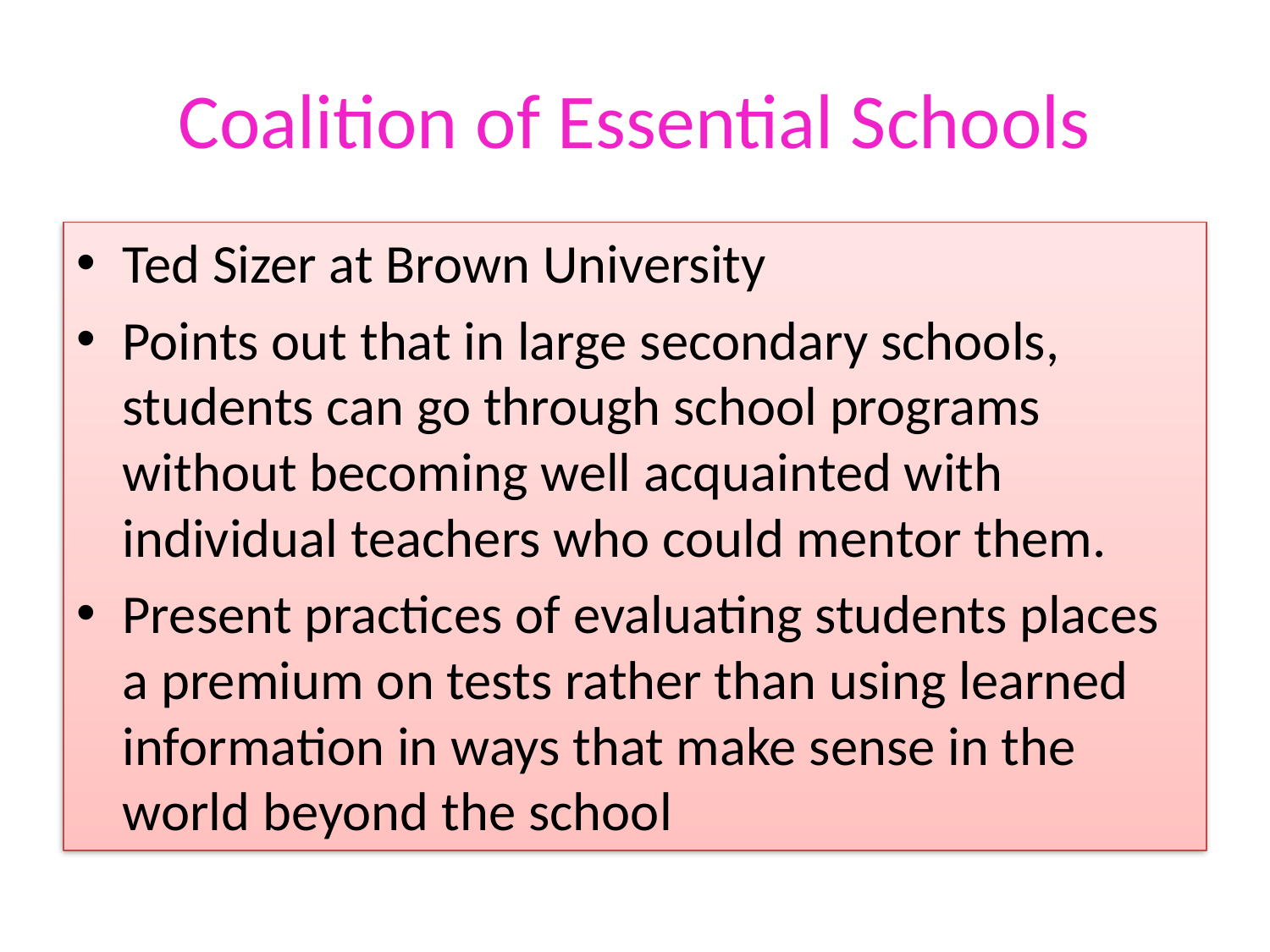

# Coalition of Essential Schools
Ted Sizer at Brown University
Points out that in large secondary schools, students can go through school programs without becoming well acquainted with individual teachers who could mentor them.
Present practices of evaluating students places a premium on tests rather than using learned information in ways that make sense in the world beyond the school